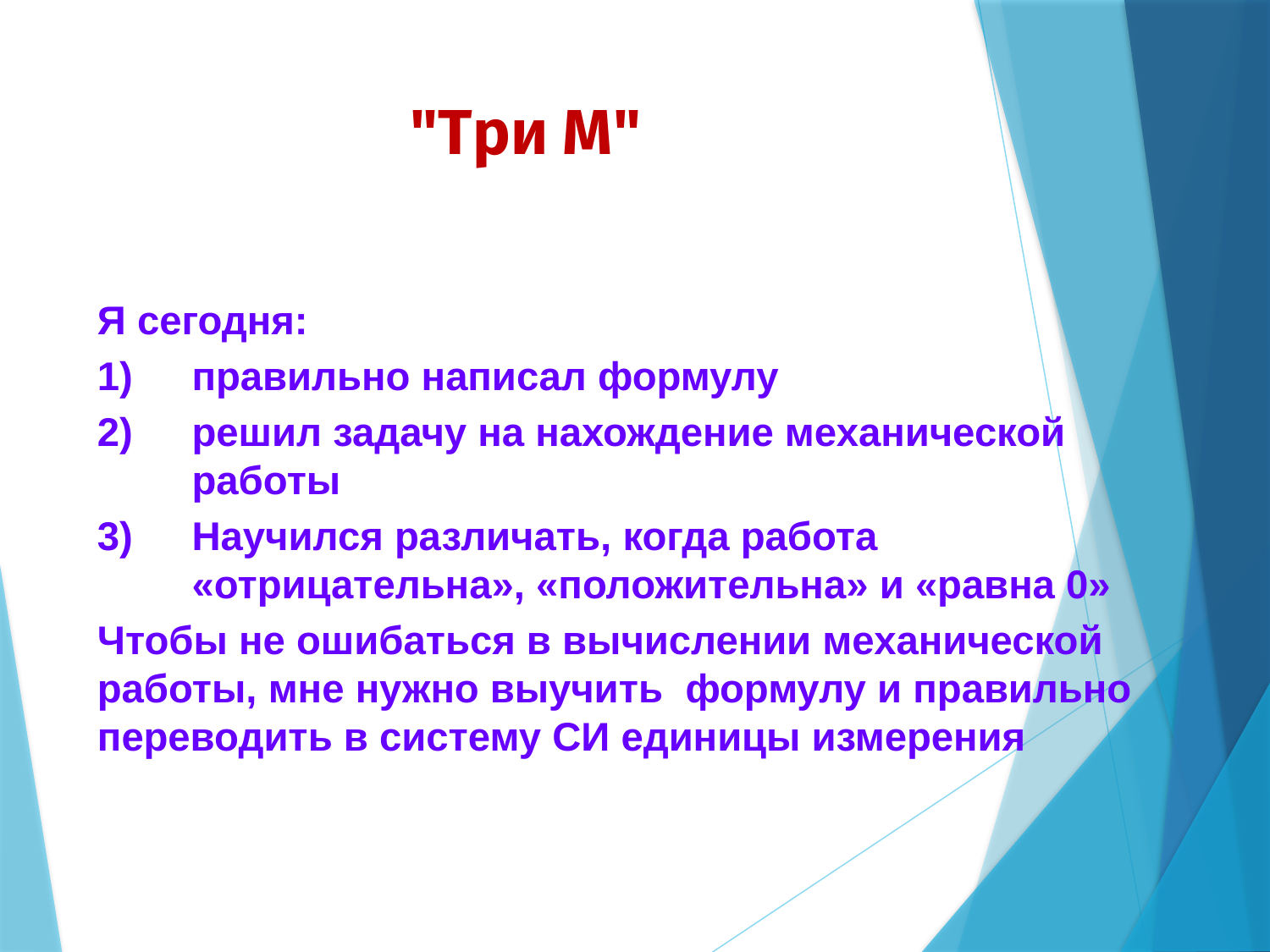

# "Три М"

Я сегодня:
правильно написал формулу
решил задачу на нахождение механической работы
Научился различать, когда работа «отрицательна», «положительна» и «равна 0»
Чтобы не ошибаться в вычислении механической работы, мне нужно выучить  формулу и правильно переводить в систему СИ единицы измерения